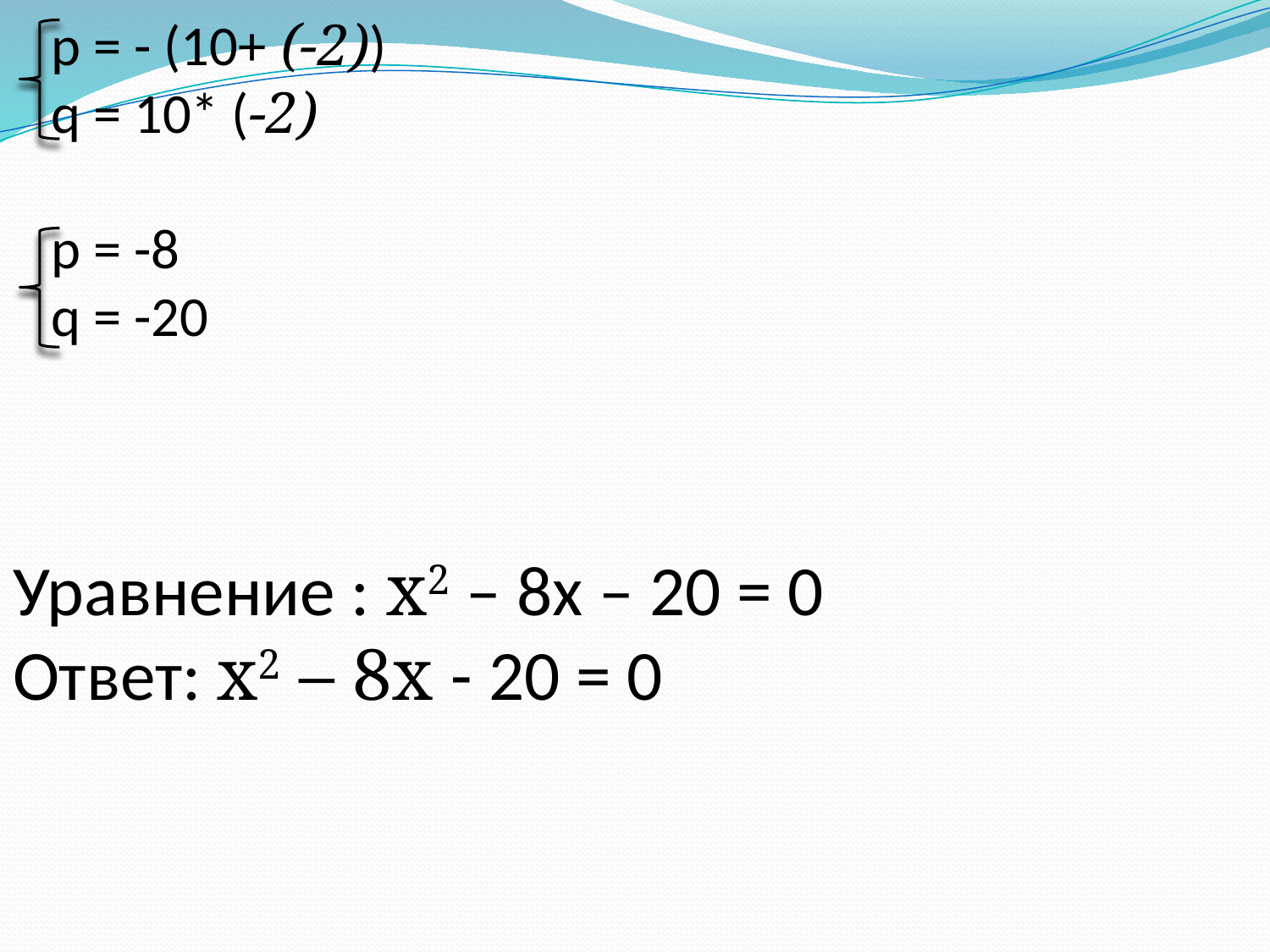

p = - (10+ (-2))
   q = 10* (-2)

   p = -8
   q = -20

Уравнение : х2 – 8х – 20 = 0
Ответ: х2 – 8х - 20 = 0